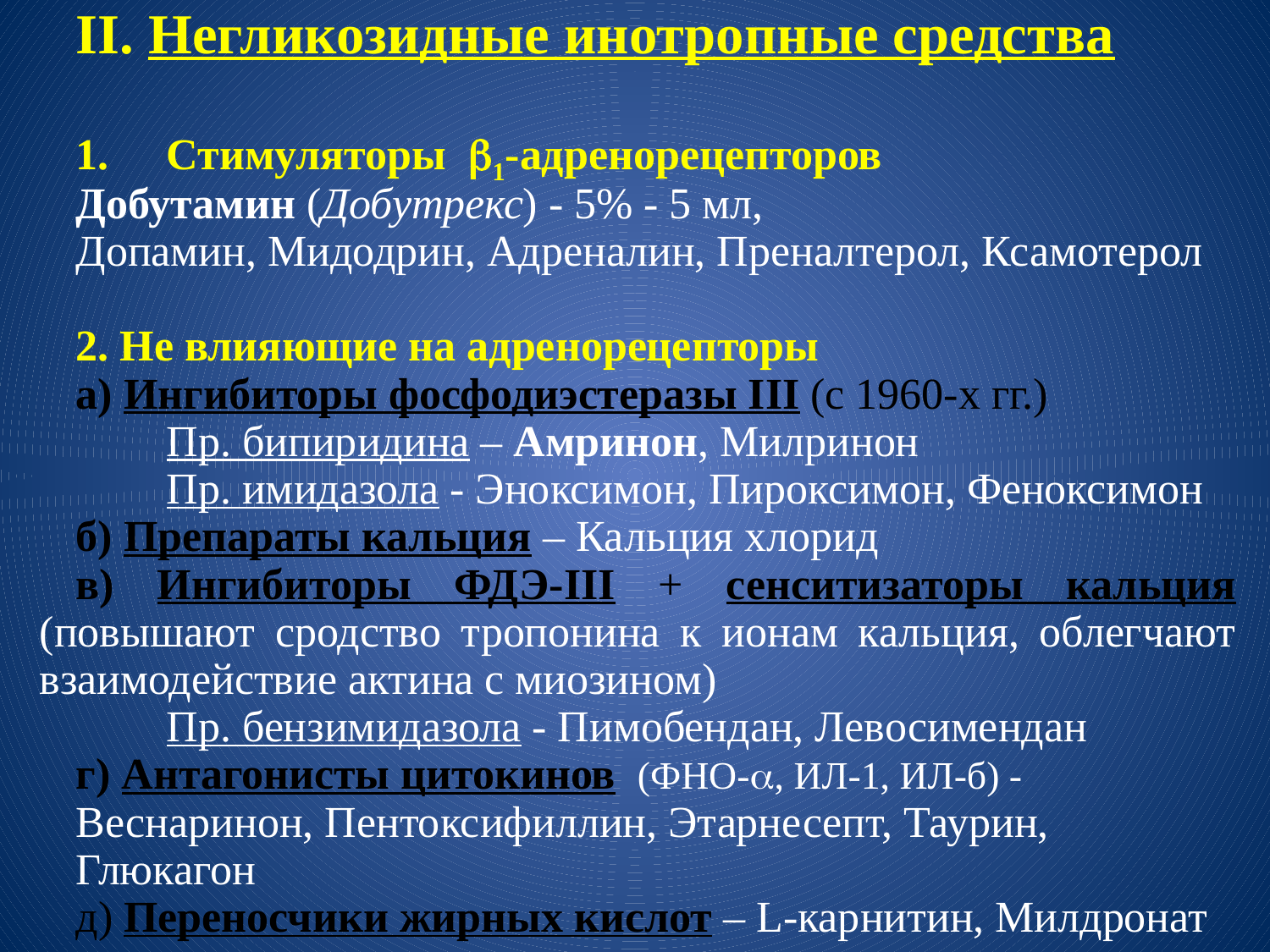

II. Негликозидные инотропные средства

1.	Стимуляторы  β1-адренорецепторов
Добутамин (Добутрекс) - 5% - 5 мл,
Допамин, Мидодрин, Адреналин, Преналтерол, Ксамотерол

2. Не влияющие на адренорецепторы
a) Ингибиторы фосфодиэстеразы III (с 1960-х гг.)
	Пр. бипиридина – Амринон, Милринон
	Пр. имидазола - Эноксимон, Пироксимон, Феноксимон
б) Препараты кальция – Кальция хлорид
в) Ингибиторы ФДЭ-III + сенситизаторы кальция (повышают сродство тропонина к ионам кальция, облегчают взаимодействие актина с миозином)
	Пр. бензимидазола - Пимобендан, Левосимендан
г) Антагонисты цитокинов  (ФНО-α, ИЛ-1, ИЛ-б) -
     	Веснаринон, Пентоксифиллин, Этарнесепт, Таурин, Глюкагон
	д) Переносчики жирных кислот – L-карнитин, Милдронат